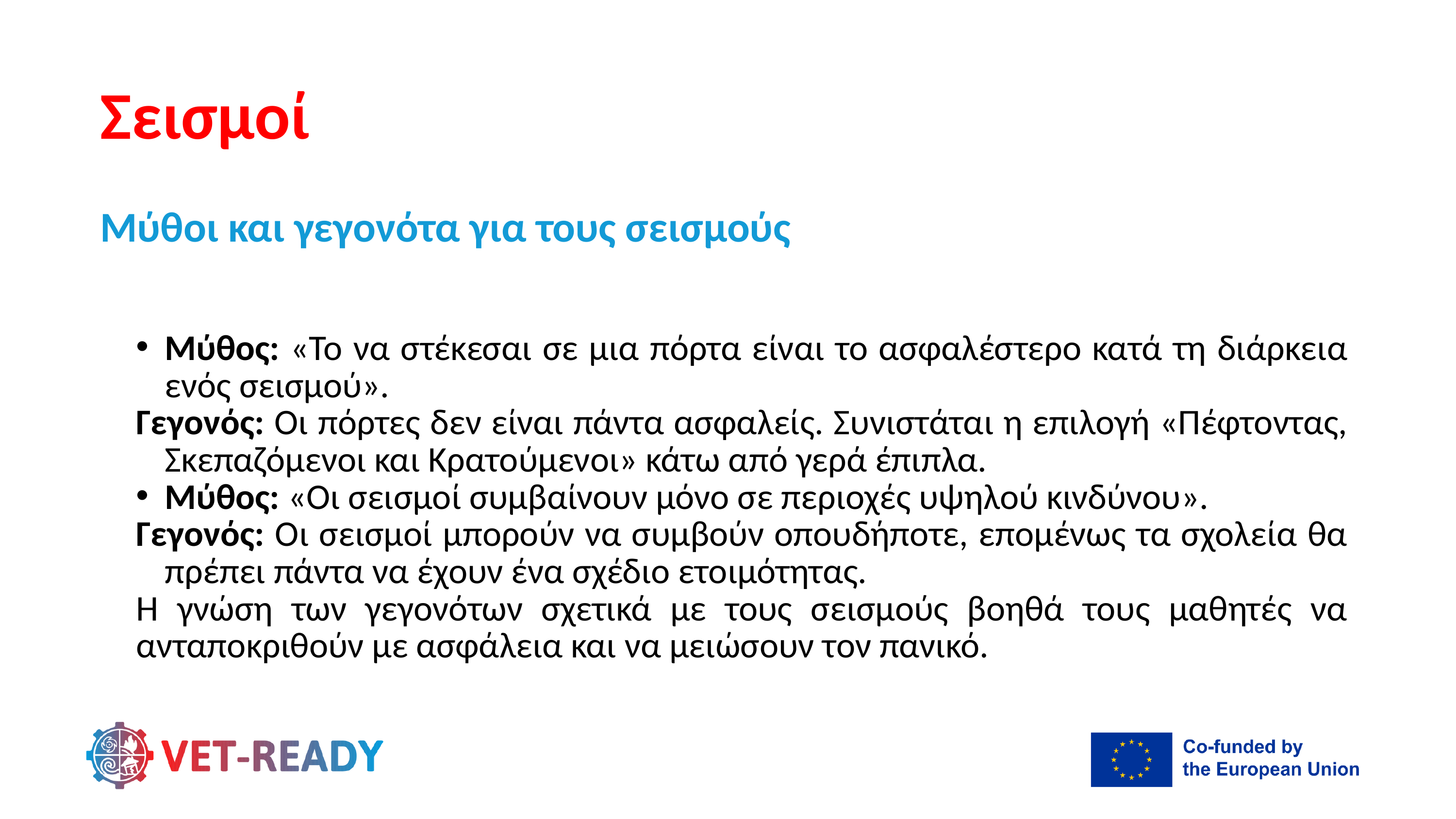

Σεισμοί
Μύθοι και γεγονότα για τους σεισμούς
Μύθος: «Το να στέκεσαι σε μια πόρτα είναι το ασφαλέστερο κατά τη διάρκεια ενός σεισμού».
Γεγονός: Οι πόρτες δεν είναι πάντα ασφαλείς. Συνιστάται η επιλογή «Πέφτοντας, Σκεπαζόμενοι και Κρατούμενοι» κάτω από γερά έπιπλα.
Μύθος: «Οι σεισμοί συμβαίνουν μόνο σε περιοχές υψηλού κινδύνου».
Γεγονός: Οι σεισμοί μπορούν να συμβούν οπουδήποτε, επομένως τα σχολεία θα πρέπει πάντα να έχουν ένα σχέδιο ετοιμότητας.
Η γνώση των γεγονότων σχετικά με τους σεισμούς βοηθά τους μαθητές να ανταποκριθούν με ασφάλεια και να μειώσουν τον πανικό.